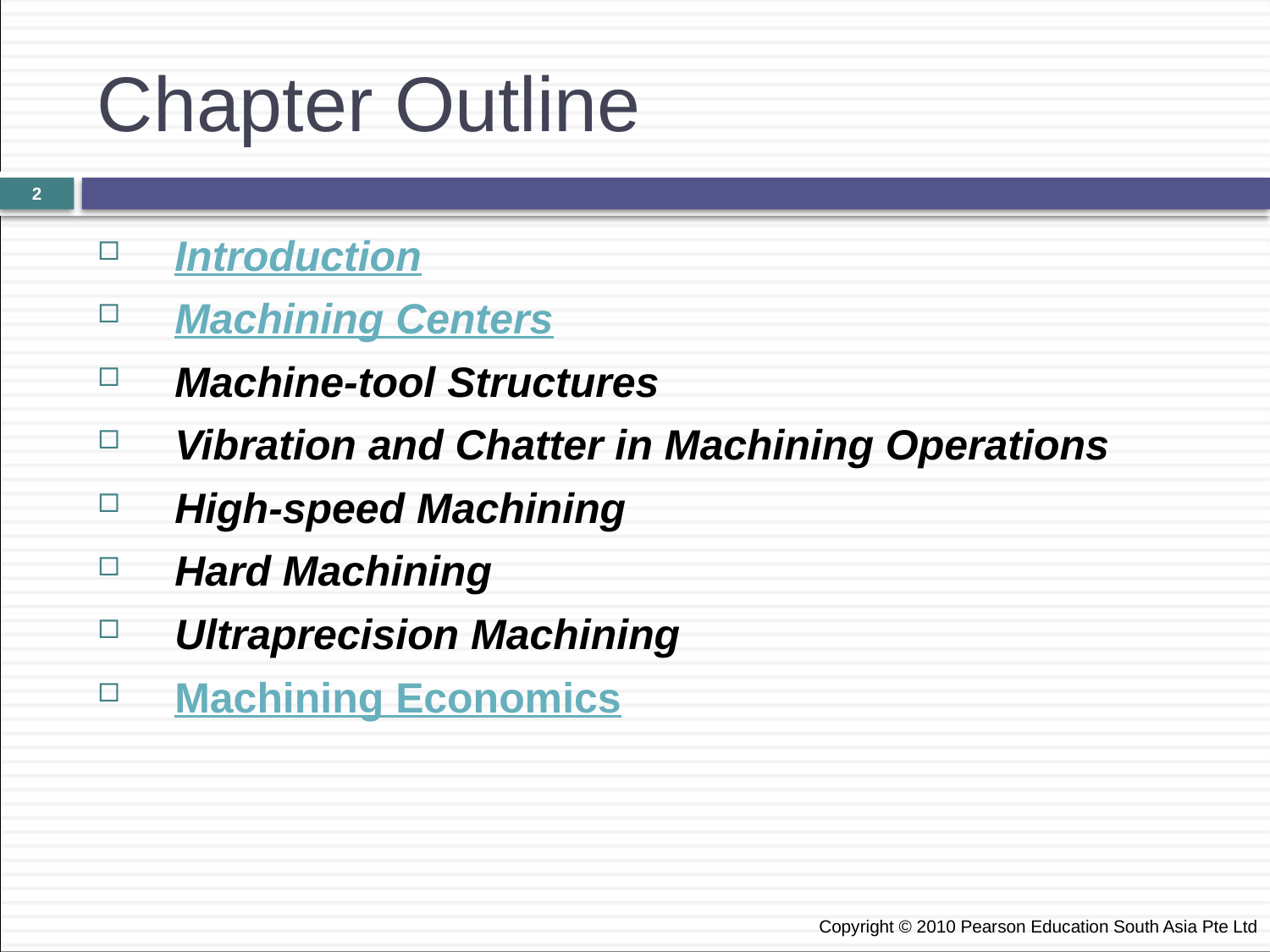

Chapter Outline
Introduction
Machining Centers
Machine-tool Structures
Vibration and Chatter in Machining Operations
High-speed Machining
Hard Machining
Ultraprecision Machining
Machining Economics
2
   Copyright © 2010 Pearson Education South Asia Pte Ltd